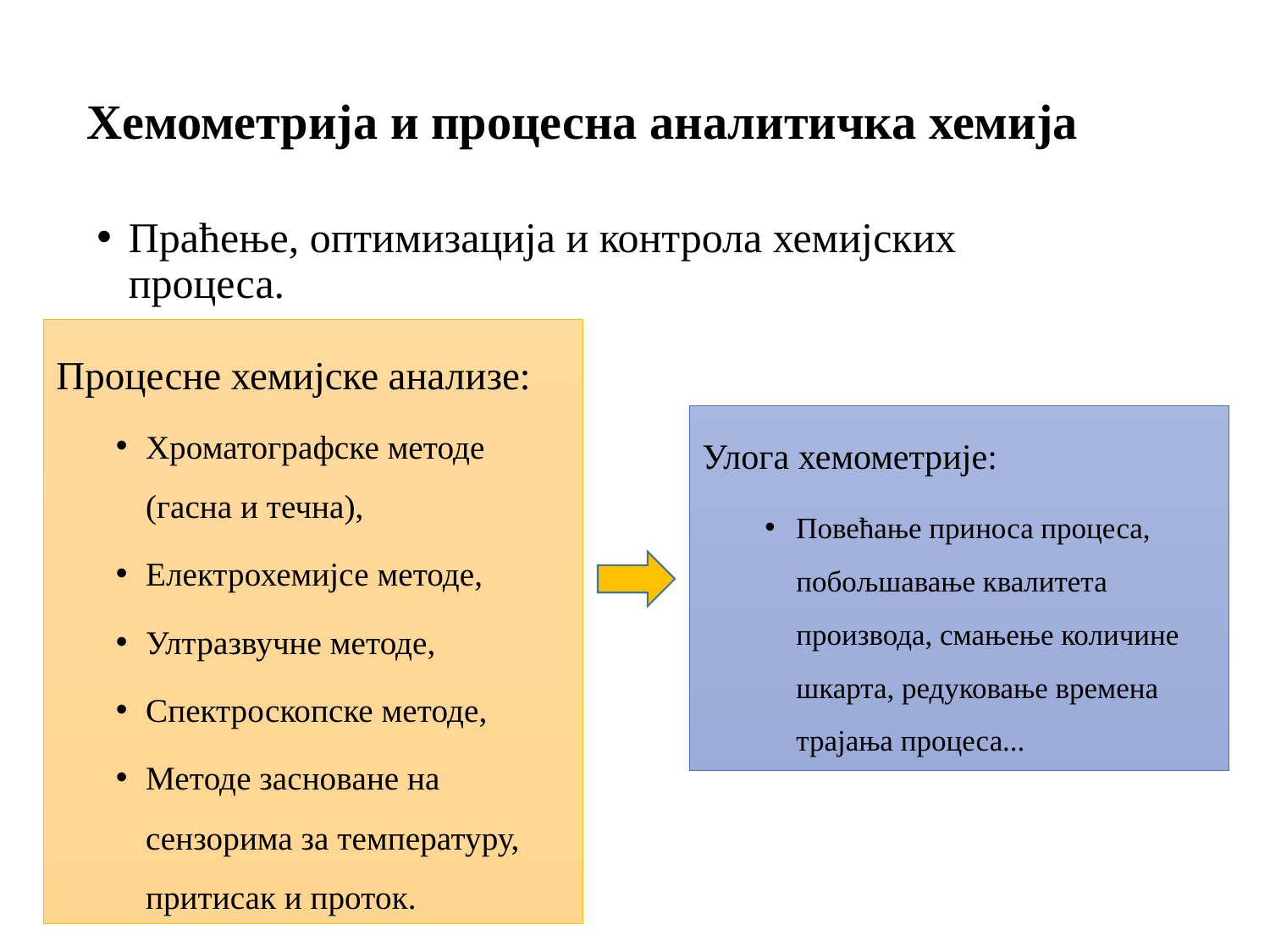

# Хемометрија и процесна аналитичка хемија
Праћење, оптимизација и контрола хемијских процеса.
Процесне хемијске анализе:
Хроматографске методе (гасна и течна),
Електрохемијсе методе,
Ултразвучне методе,
Спектроскопске методе,
Методе засноване на сензорима за температуру, притисак и проток.
Улога хемометрије:
Повећање приноса процеса, побољшавање квалитета производа, смањење количине шкарта, редуковање времена трајања процеса...